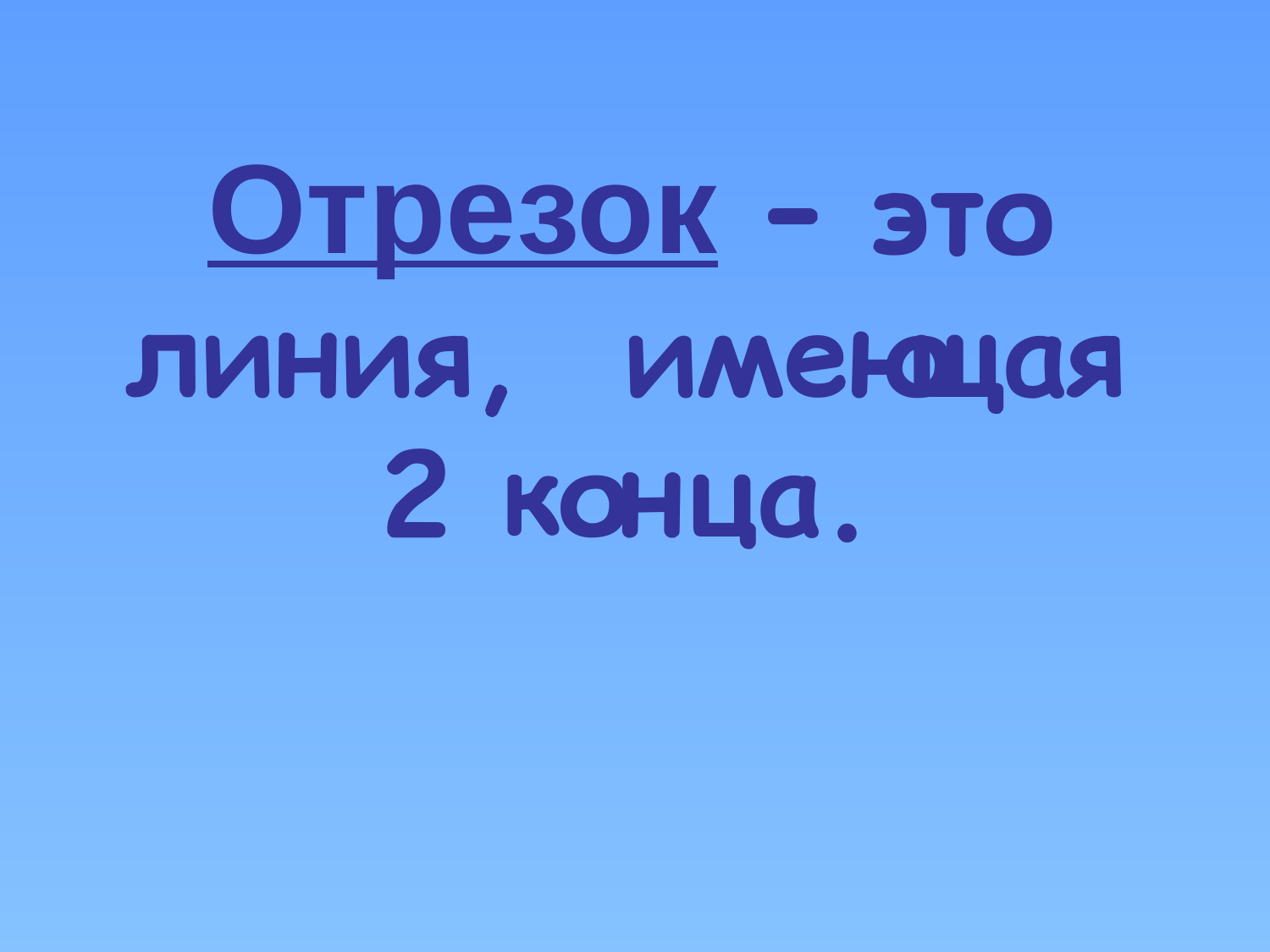

# Отрезок – это линия,  имеющая 2 конца.